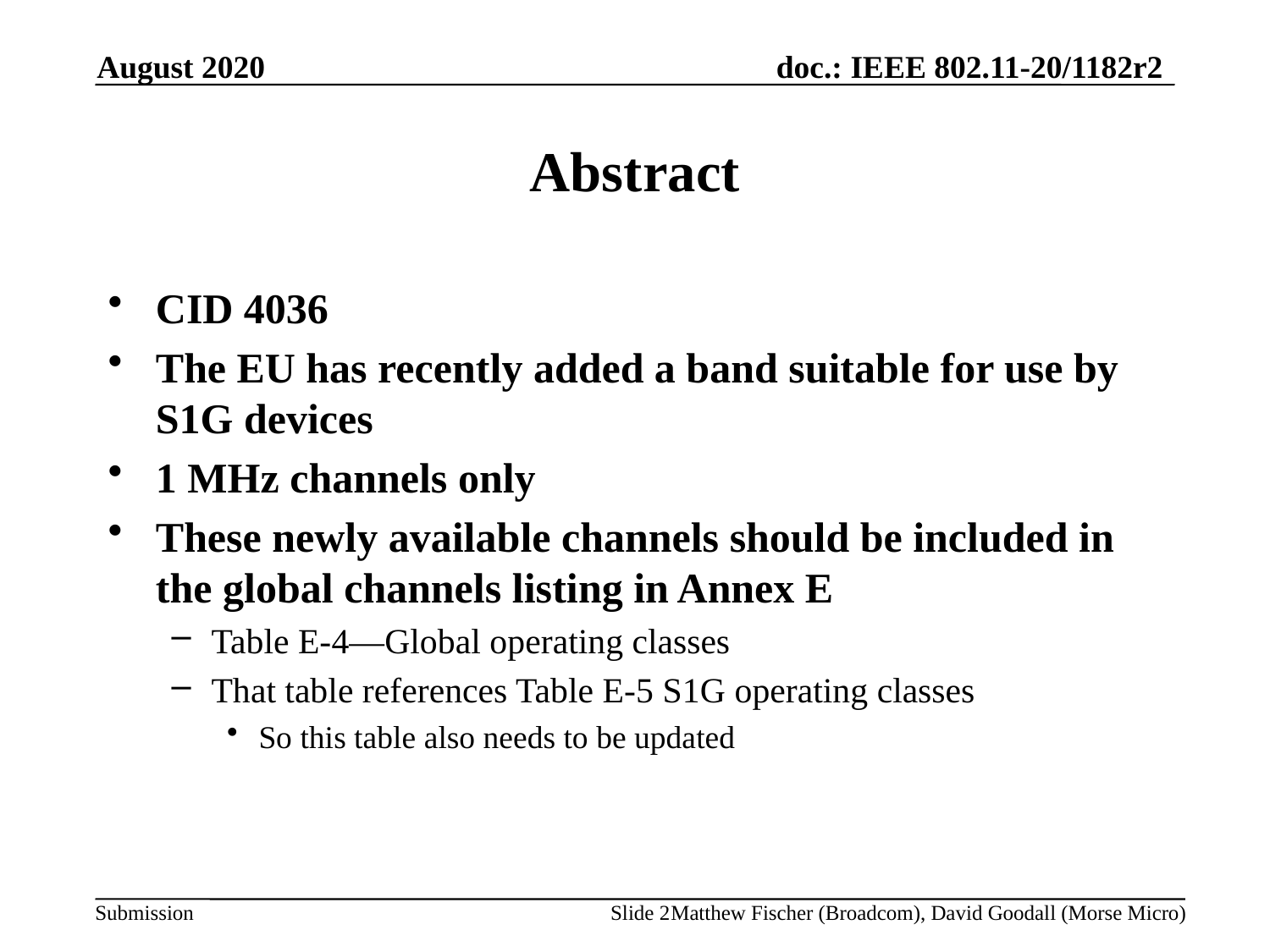

August 2020
# Abstract
CID 4036
The EU has recently added a band suitable for use by S1G devices
1 MHz channels only
These newly available channels should be included in the global channels listing in Annex E
Table E-4—Global operating classes
That table references Table E-5 S1G operating classes
So this table also needs to be updated
Slide 2
Matthew Fischer (Broadcom), David Goodall (Morse Micro)